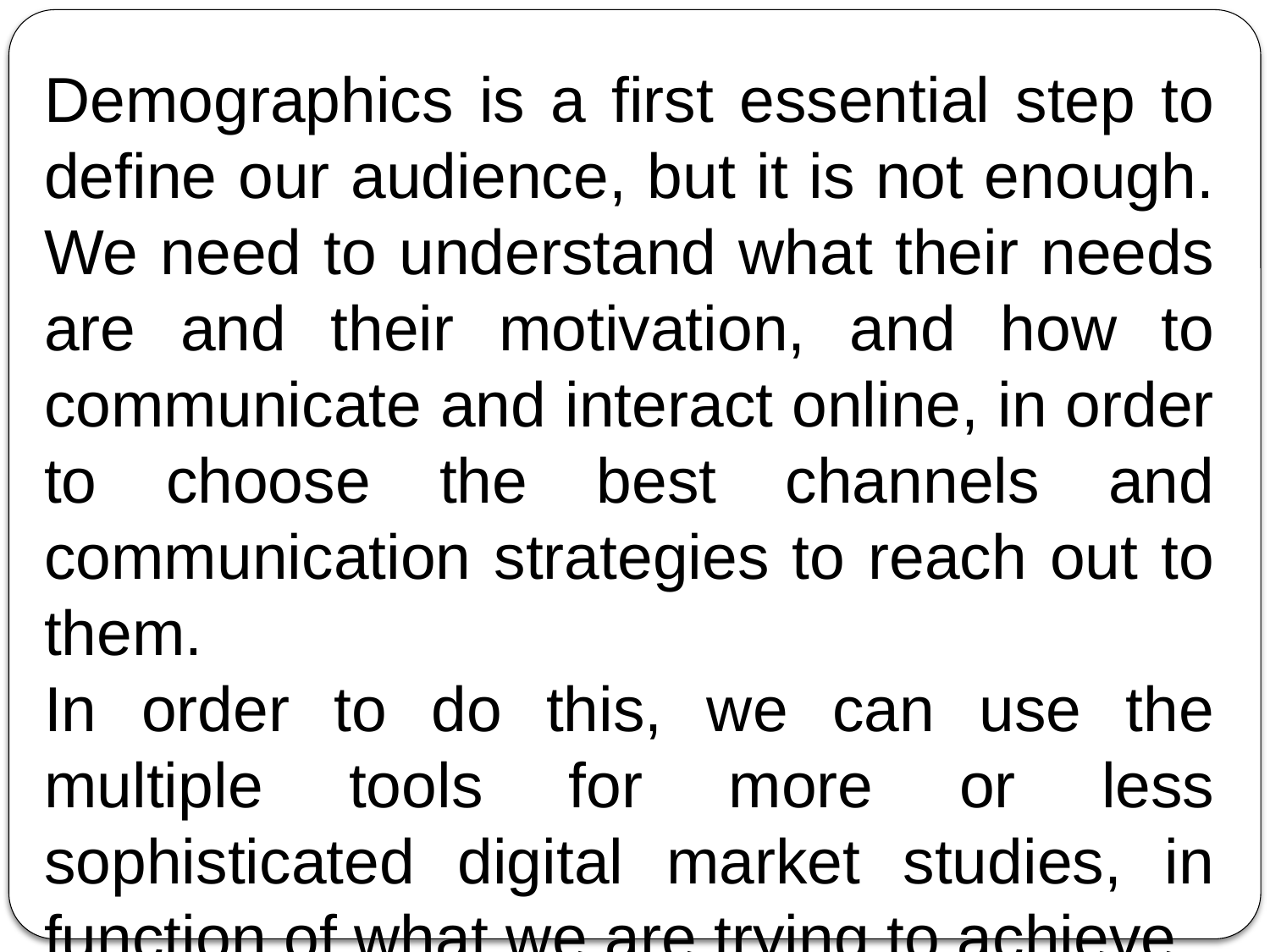

Demographics is a first essential step to define our audience, but it is not enough. We need to understand what their needs are and their motivation, and how to communicate and interact online, in order to choose the best channels and communication strategies to reach out to them.
In order to do this, we can use the multiple tools for more or less sophisticated digital market studies, in function of what we are trying to achieve.